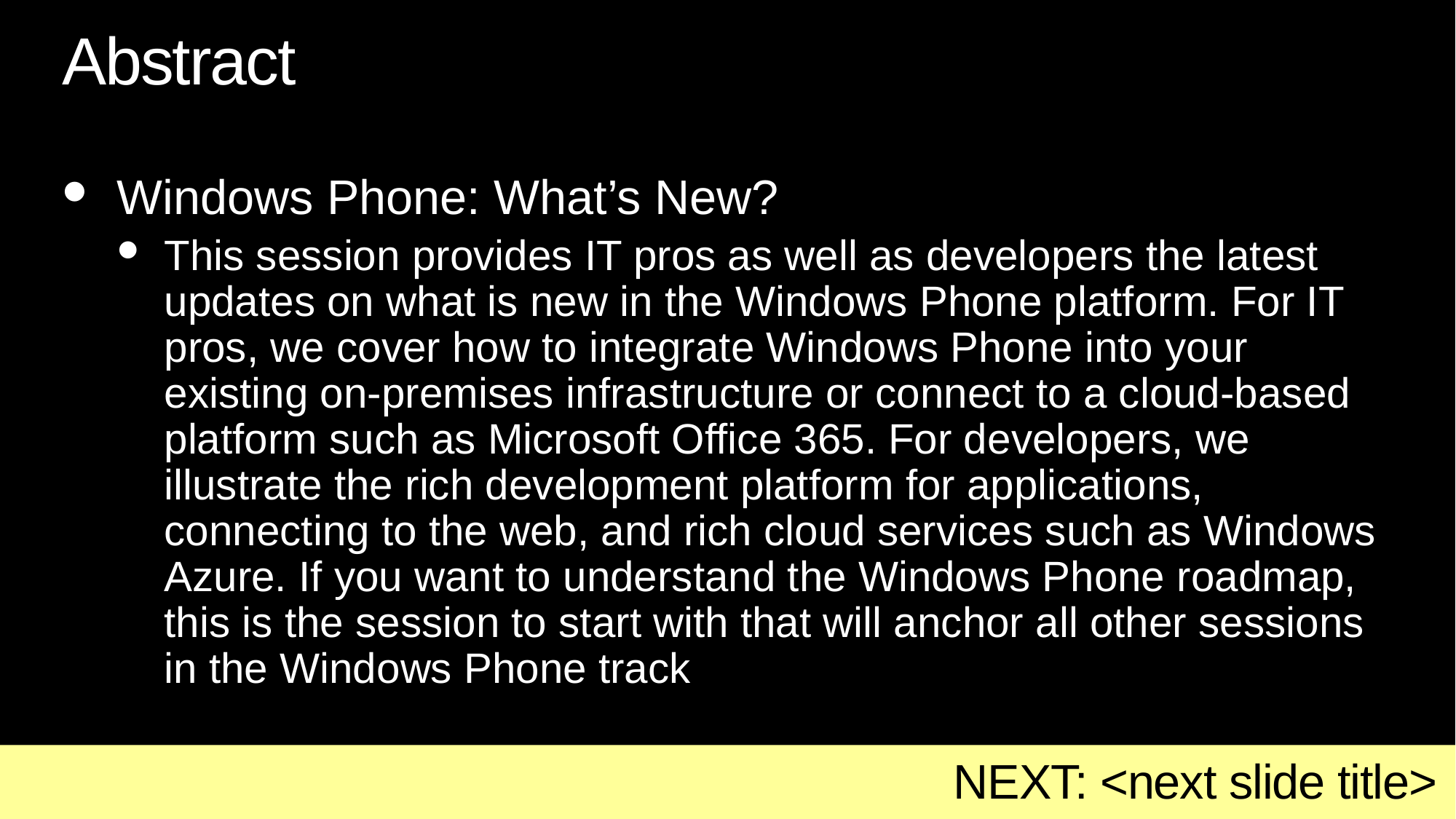

# Abstract
Windows Phone: What’s New?
This session provides IT pros as well as developers the latest updates on what is new in the Windows Phone platform. For IT pros, we cover how to integrate Windows Phone into your existing on-premises infrastructure or connect to a cloud-based platform such as Microsoft Office 365. For developers, we illustrate the rich development platform for applications, connecting to the web, and rich cloud services such as Windows Azure. If you want to understand the Windows Phone roadmap, this is the session to start with that will anchor all other sessions in the Windows Phone track
NEXT: <next slide title>